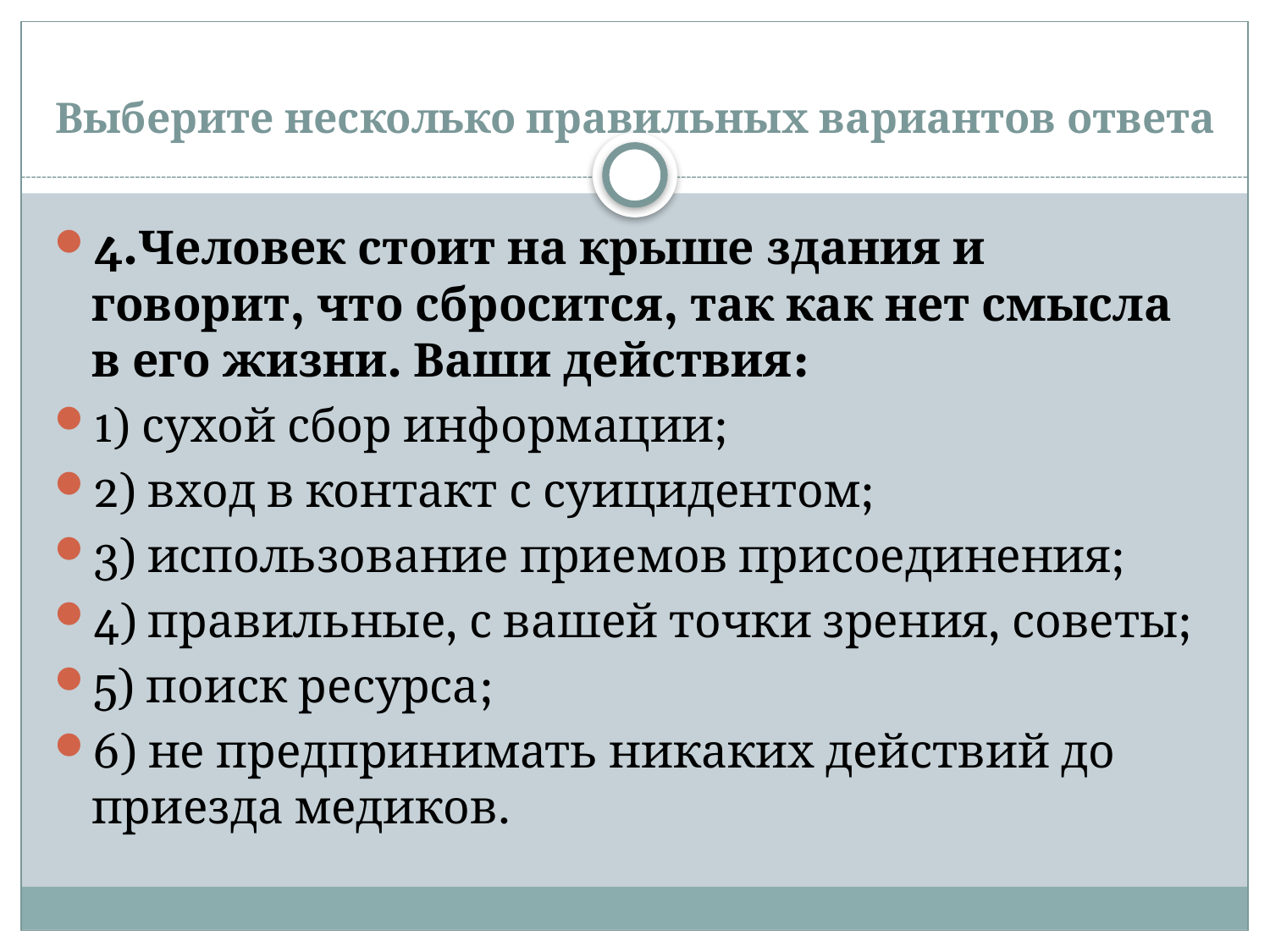

# Выберите несколько правильных вариантов ответа
4.Человек стоит на крыше здания и говорит, что сбросится, так как нет смысла в его жизни. Ваши действия:
1) сухой сбор информации;
2) вход в контакт с суицидентом;
3) использование приемов присоединения;
4) правильные, с вашей точки зрения, советы;
5) поиск ресурса;
6) не предпринимать никаких действий до приезда медиков.